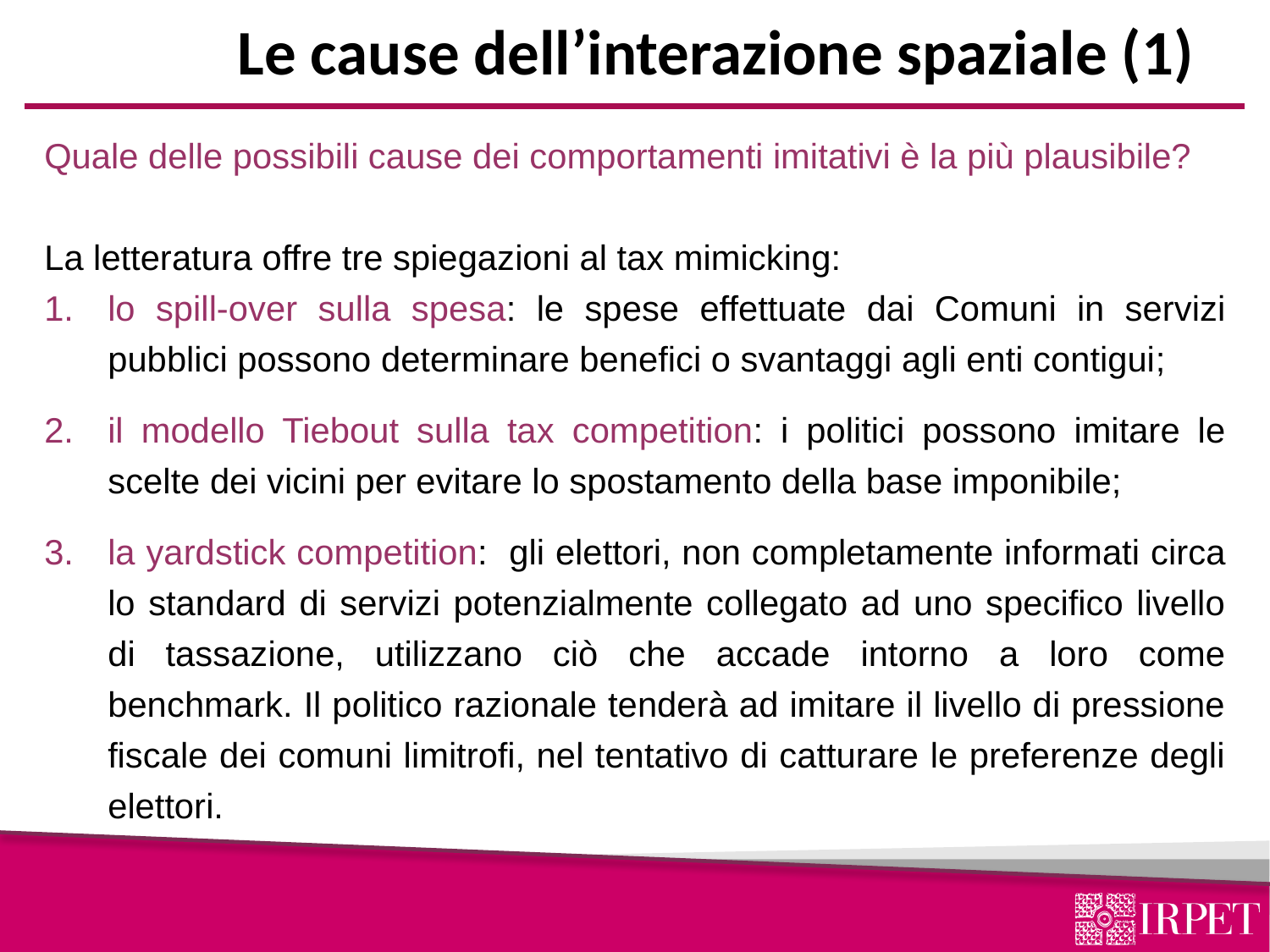

# Le cause dell’interazione spaziale (1)

Quale delle possibili cause dei comportamenti imitativi è la più plausibile?

La letteratura offre tre spiegazioni al tax mimicking:
lo spill-over sulla spesa: le spese effettuate dai Comuni in servizi pubblici possono determinare benefici o svantaggi agli enti contigui;

il modello Tiebout sulla tax competition: i politici possono imitare le scelte dei vicini per evitare lo spostamento della base imponibile;

la yardstick competition:  gli elettori, non completamente informati circa lo standard di servizi potenzialmente collegato ad uno specifico livello di tassazione, utilizzano ciò che accade intorno a loro come benchmark. Il politico razionale tenderà ad imitare il livello di pressione fiscale dei comuni limitrofi, nel tentativo di catturare le preferenze degli elettori.